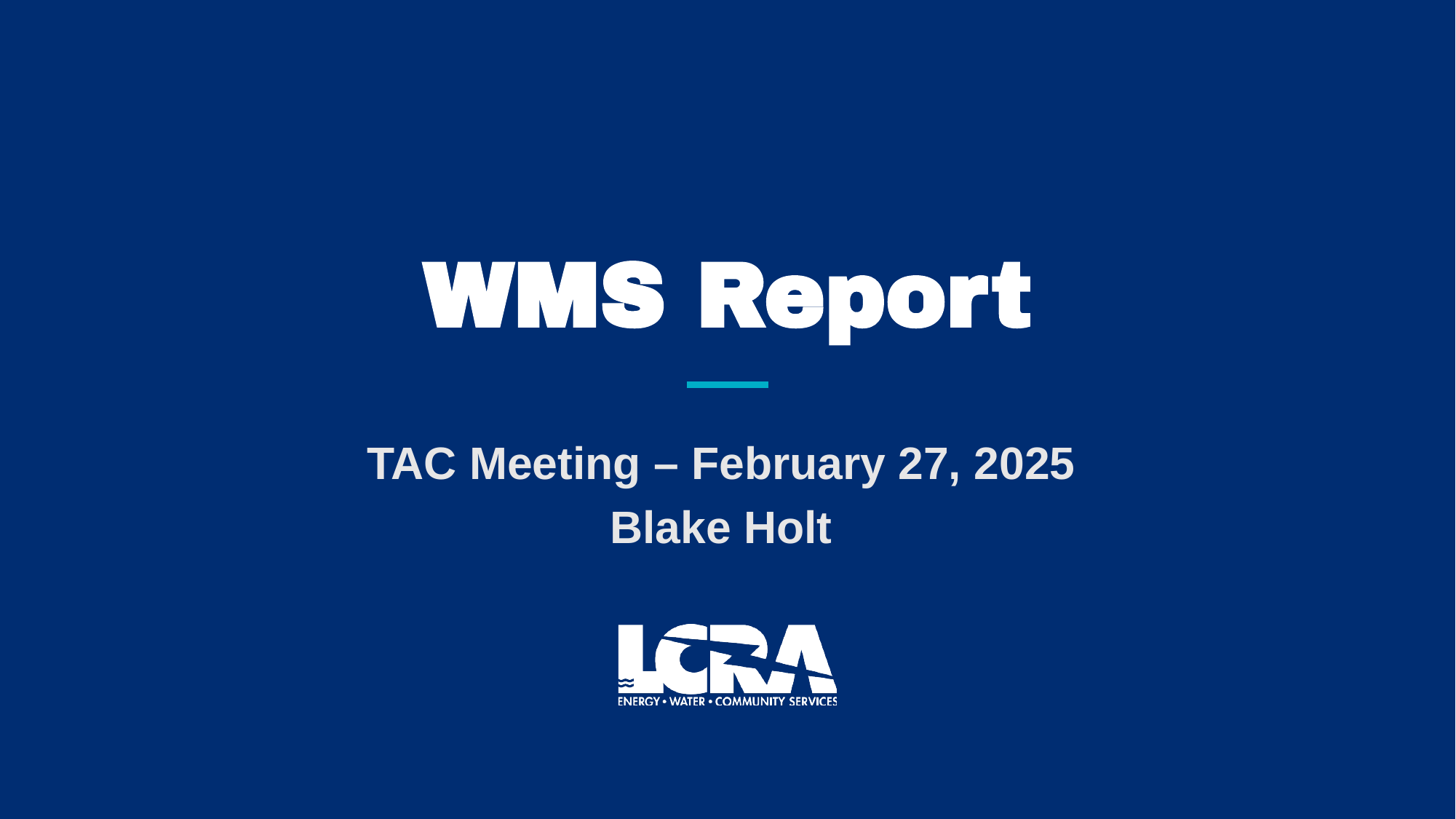

# WMS Report
TAC Meeting – February 27, 2025
Blake Holt